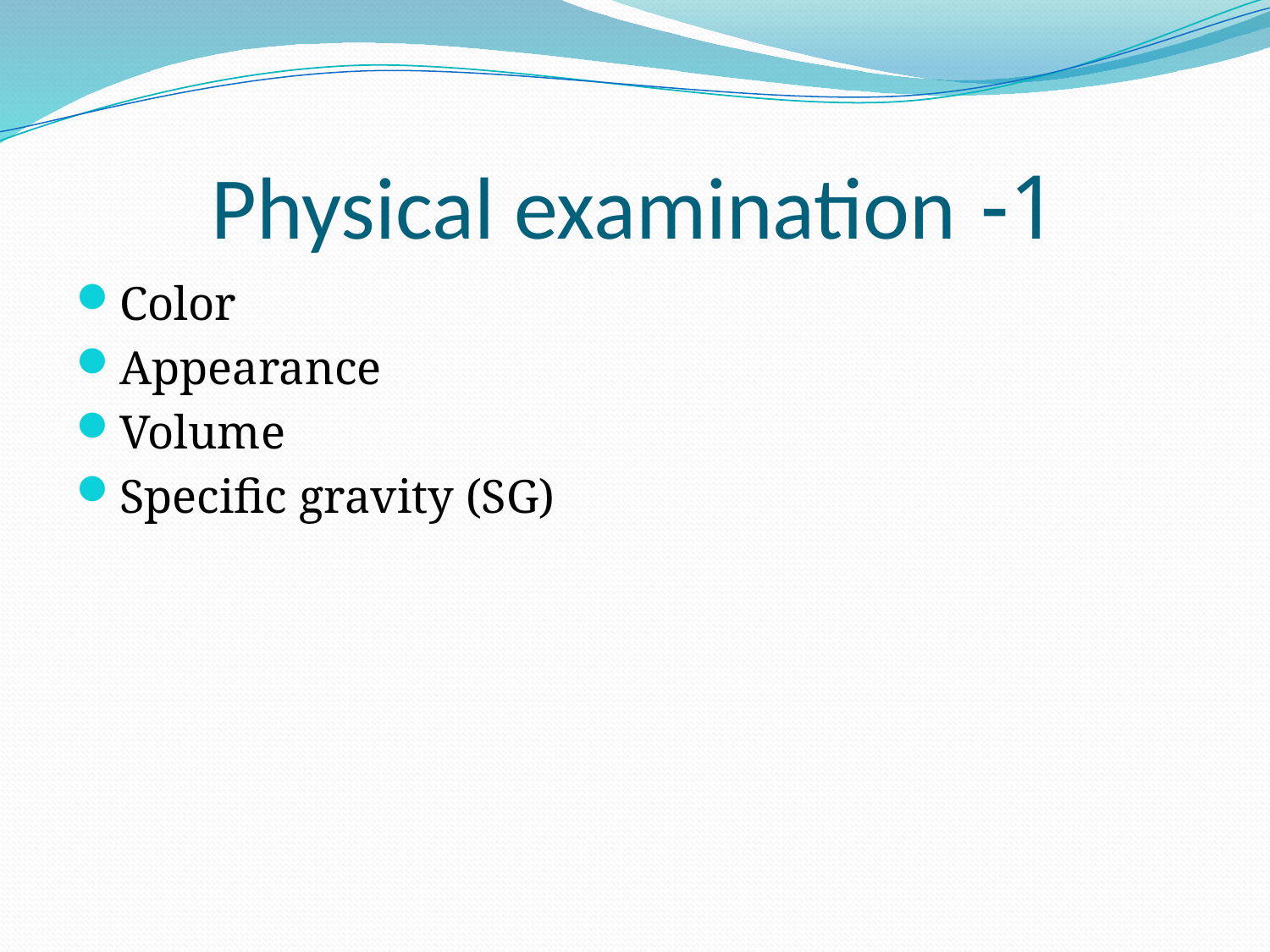

# 1- Physical examination
Color
Appearance
Volume
Specific gravity (SG)